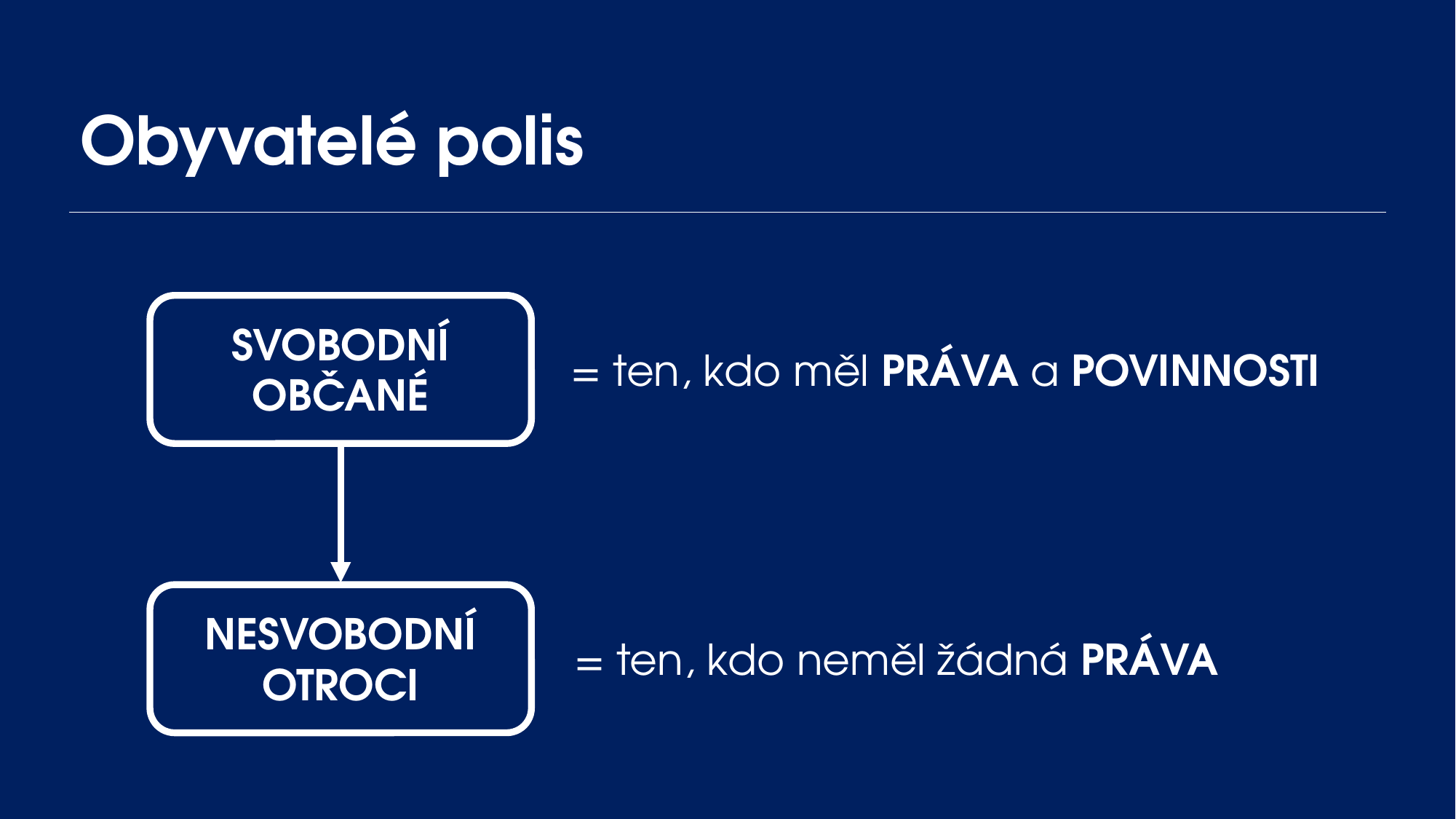

Obyvatelé polis

SVOBODNÍ OBČANÉ
= ten, kdo měl PRÁVA a POVINNOSTI

NESVOBODNÍ OTROCI
= ten, kdo neměl žádná PRÁVA